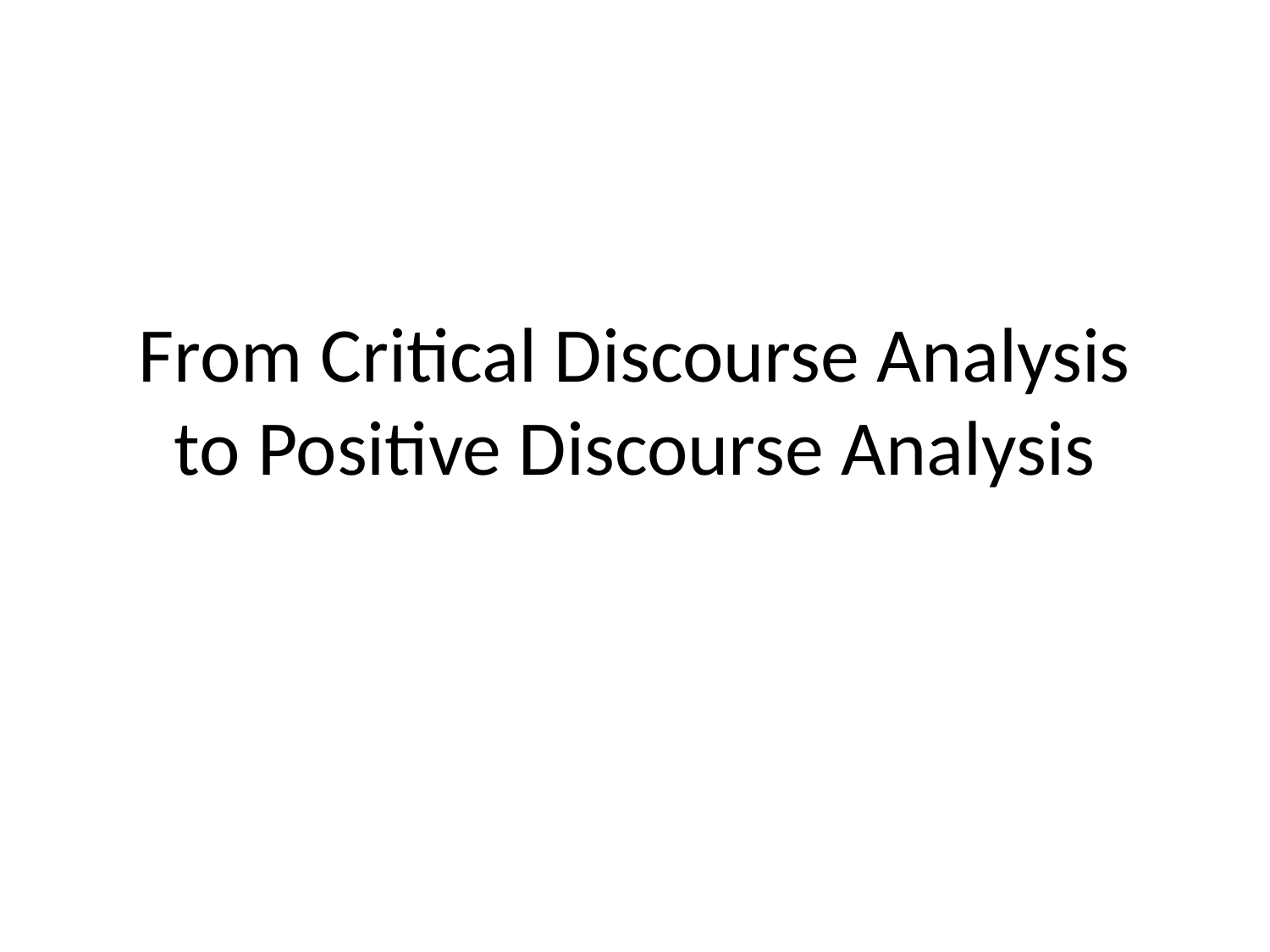

# From Critical Discourse Analysis to Positive Discourse Analysis